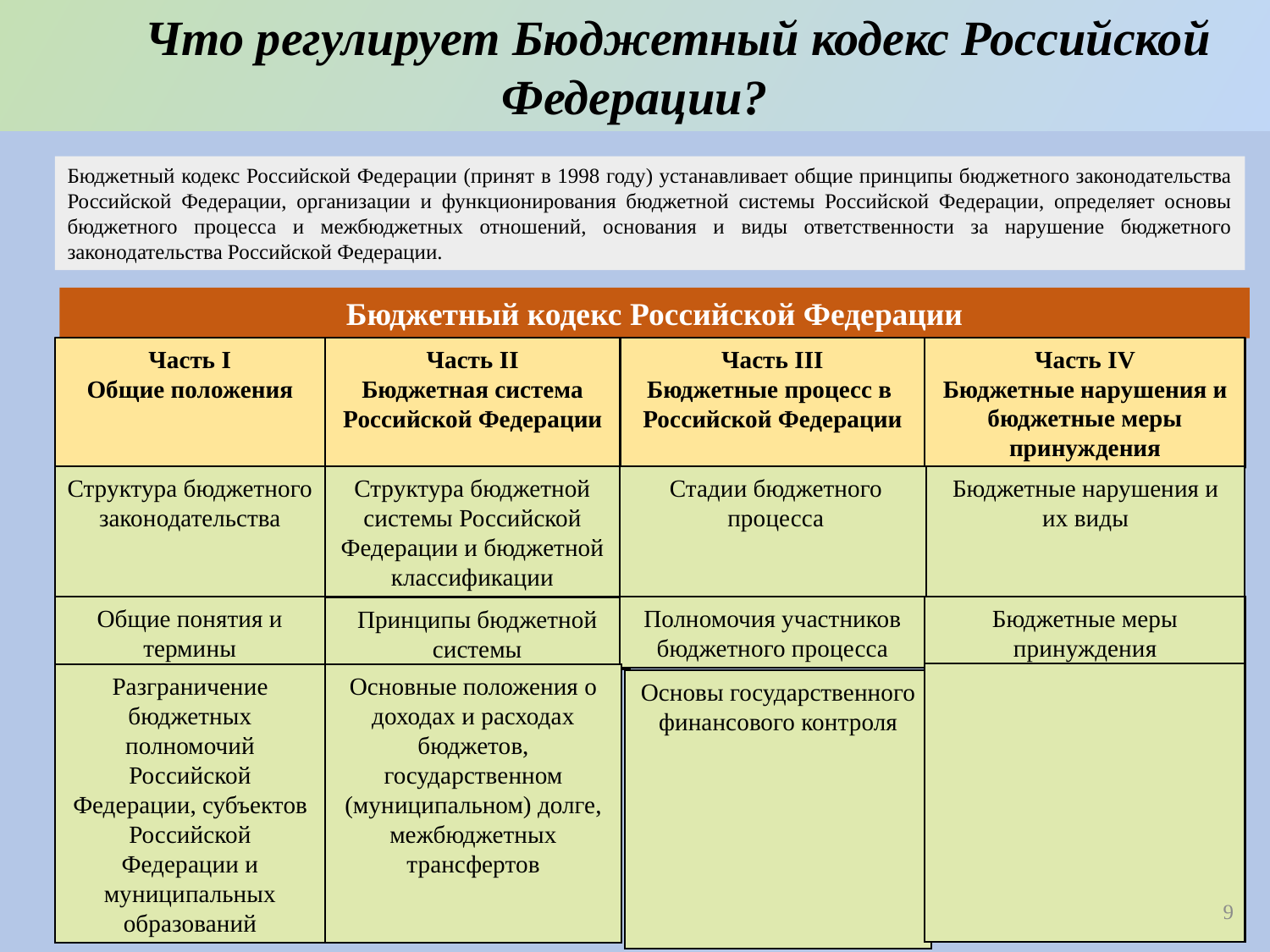

Что регулирует Бюджетный кодекс Российской Федерации?
Бюджетный кодекс Российской Федерации (принят в 1998 году) устанавливает общие принципы бюджетного законодательства Российской Федерации, организации и функционирования бюджетной системы Российской Федерации, определяет основы бюджетного процесса и межбюджетных отношений, основания и виды ответственности за нарушение бюджетного законодательства Российской Федерации.
Бюджетный кодекс Российской Федерации
Часть I
Общие положения

Часть IV
Бюджетные нарушения и бюджетные меры принуждения
Часть II
Бюджетная система Российской Федерации

Часть III
Бюджетные процесс в  Российской Федерации

Структура бюджетного законодательства

Структура бюджетной системы Российской Федерации и бюджетной классификации
Стадии бюджетного процесса

Бюджетные нарушения и их виды

Общие понятия и термины
Полномочия участников бюджетного процесса
Бюджетные меры принуждения
Принципы бюджетной системы

Разграничение бюджетных полномочий Российской Федерации, субъектов Российской Федерации и муниципальных образований
Основные положения о доходах и расходах бюджетов, государственном (муниципальном) долге, межбюджетных трансфертов

Основы государственного финансового контроля

9